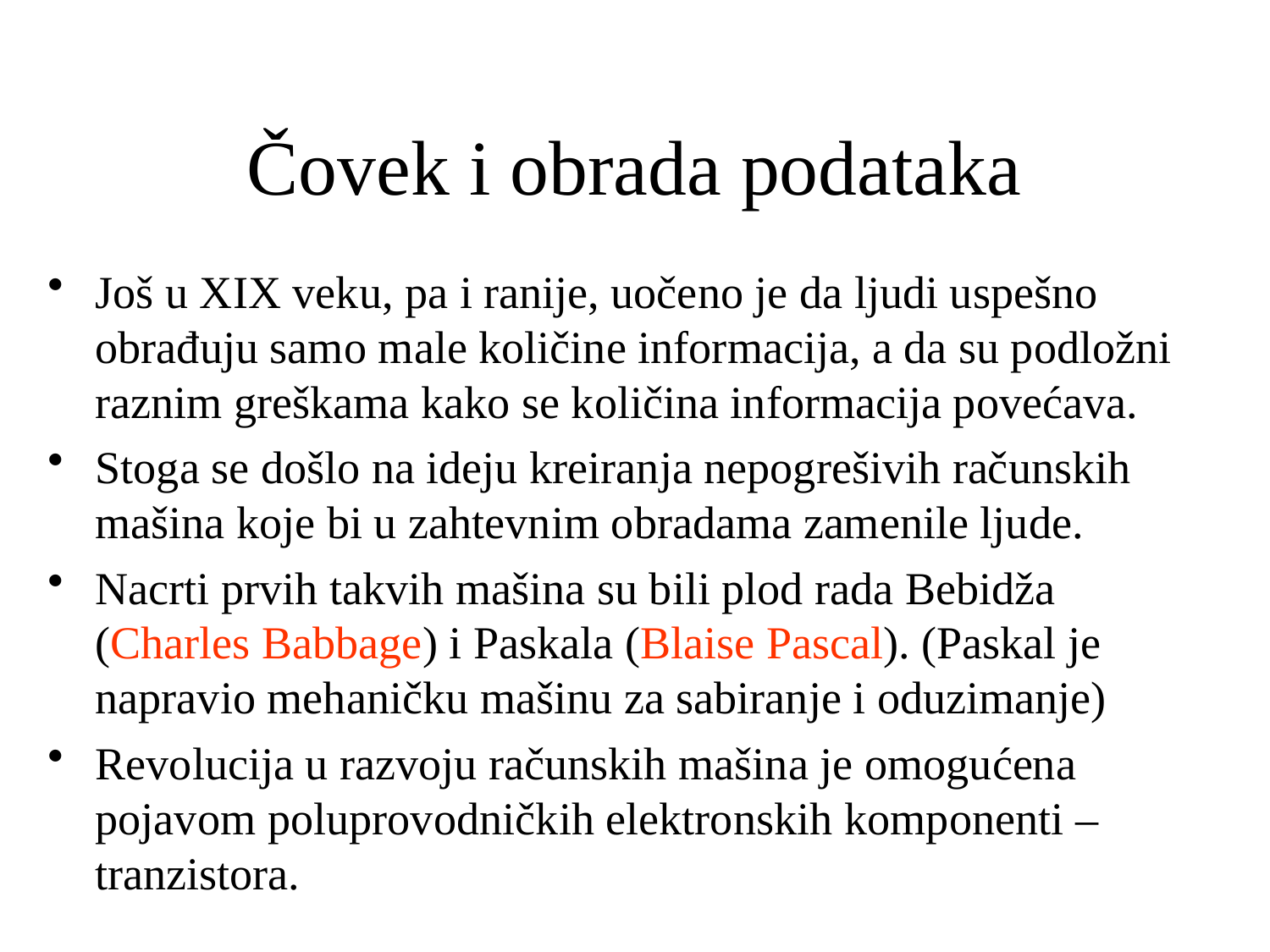

# Čovek i obrada podataka
Još u XIX veku, pa i ranije, uočeno je da ljudi uspešno obrađuju samo male količine informacija, a da su podložni raznim greškama kako se količina informacija povećava.
Stoga se došlo na ideju kreiranja nepogrešivih računskih mašina koje bi u zahtevnim obradama zamenile ljude.
Nacrti prvih takvih mašina su bili plod rada Bebidža (Charles Babbage) i Paskala (Blaise Pascal). (Paskal je napravio mehaničku mašinu za sabiranje i oduzimanje)
Revolucija u razvoju računskih mašina je omogućena pojavom poluprovodničkih elektronskih komponenti – tranzistora.